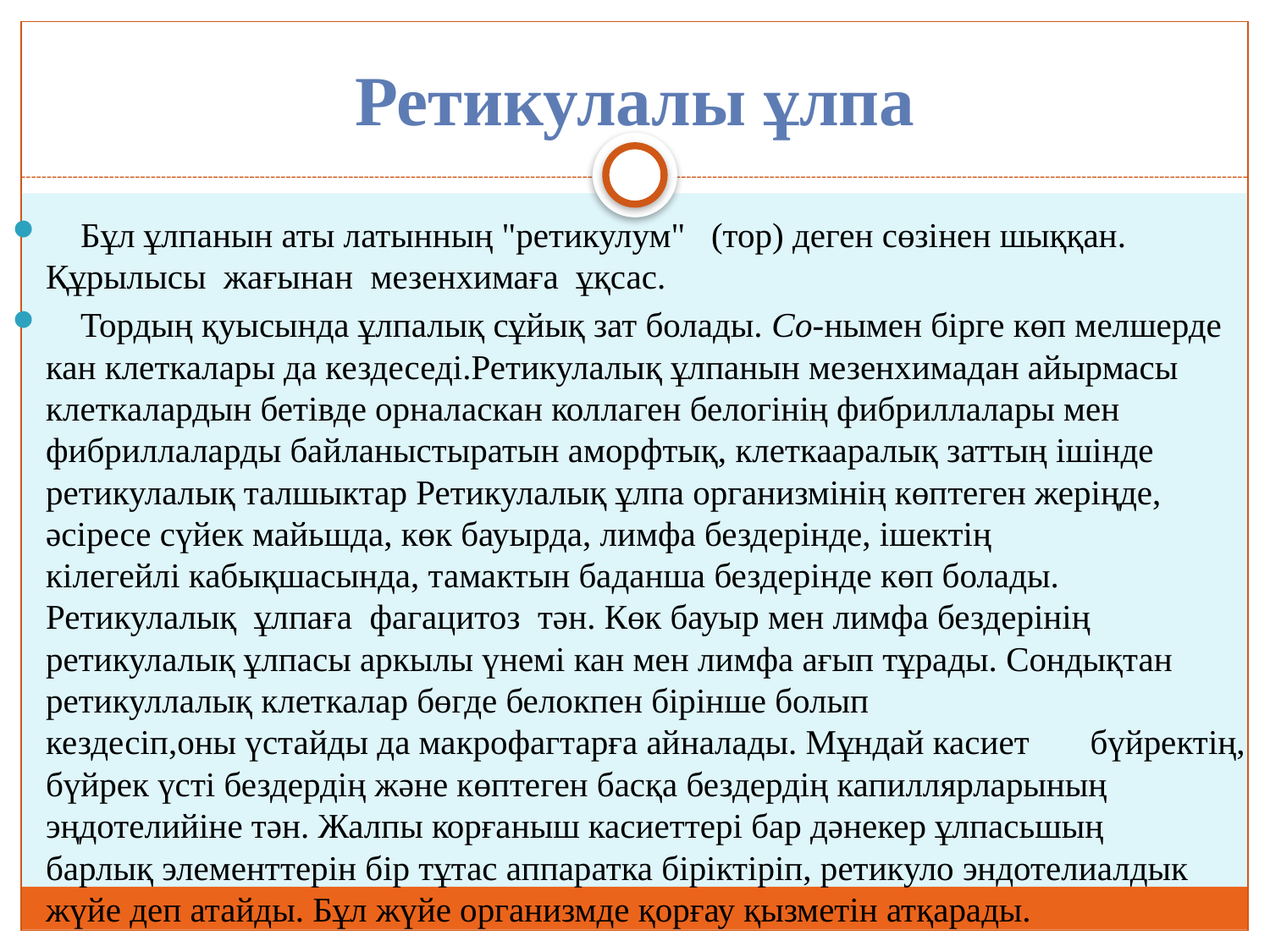

# Ретикулалы ұлпа
    Бұл ұлпанын аты латынның "ретикулум"   (тор) деген сөзінен шыққан.   Құрылысы  жағынан  мезенхимаға  ұқсас.
    Тордың қуысында ұлпалық сұйық зат болады. Со-нымен бірге көп мелшерде кан клеткалары да кездеседі.Ретикулалық ұлпанын мезенхимадан айырмасы клеткалардын бетівде орналаскан коллаген белогінің фибриллалары мен фибриллаларды байланыстыратын аморфтық, клеткааралық заттың ішінде ретикулалық талшыктар Ретикулалық ұлпа организмінің көптеген жеріңде, әсіресе сүйек майьшда, көк бауырда, лимфа бездерінде, ішектің кілегейлі кабықшасында, тамактын баданша бездерінде көп болады. Ретикулалық  ұлпаға  фагацитоз  тән. Көк бауыр мен лимфа бездерінің ретикулалық ұлпасы аркылы үнемі кан мен лимфа ағып тұрады. Сондықтан  ретикуллалық клеткалар бөгде белокпен бірінше болып     кездесіп,оны үстайды да макрофагтарға айналады. Мұндай касиет       бүйректің, бүйрек үсті бездердің және көптеген басқа бездердің капиллярларының  эңдотелийіне тән. Жалпы корғаныш касиеттері бар дәнекер ұлпасьшың барлық элементтерін бір тұтас аппаратка біріктіріп, ретикуло эндотелиалдык жүйе деп атайды. Бұл жүйе организмде қорғау қызметін атқарады.